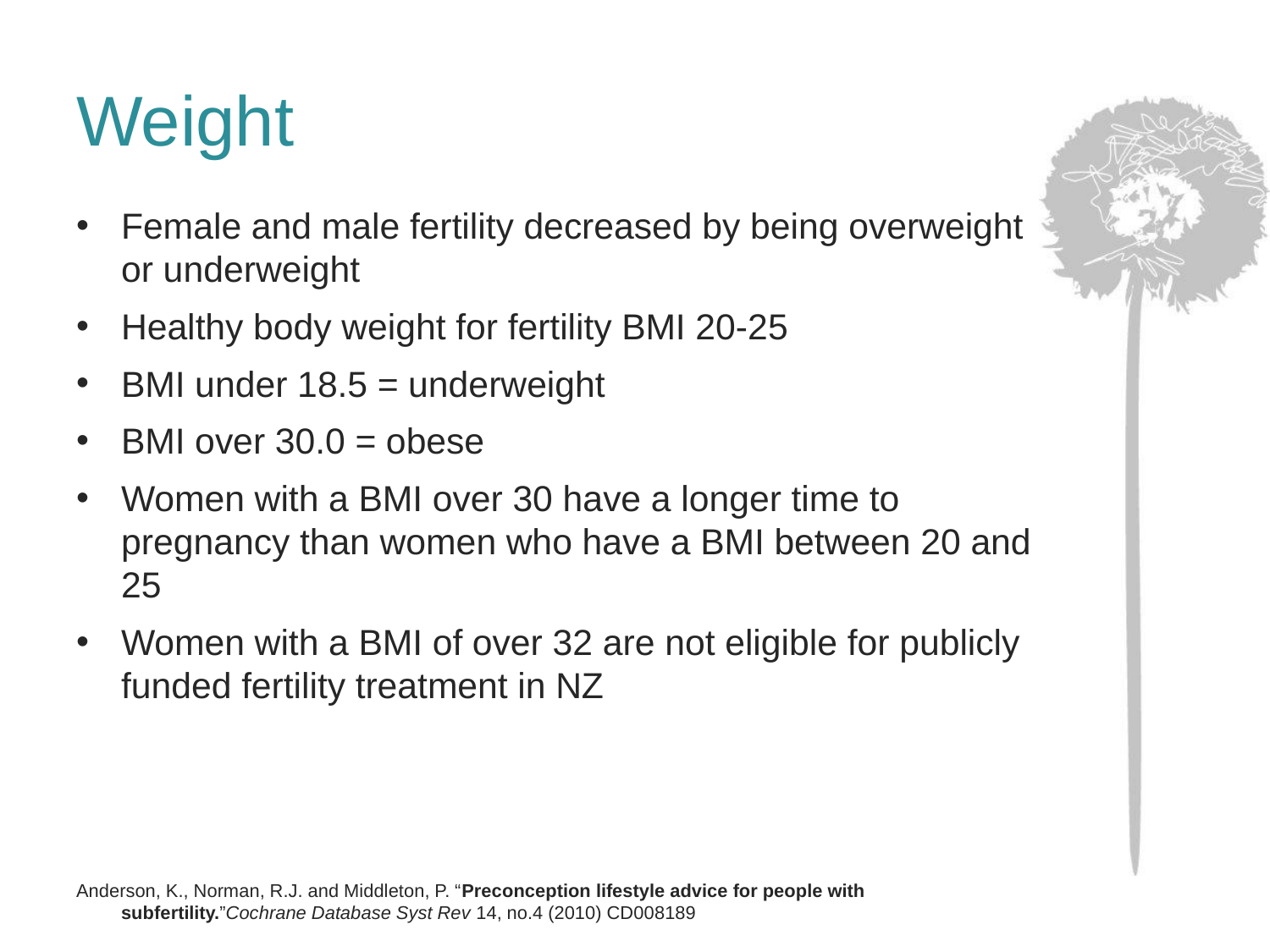

# Weight
Female and male fertility decreased by being overweight or underweight
Healthy body weight for fertility BMI 20-25
BMI under 18.5 = underweight
BMI over 30.0 = obese
Women with a BMI over 30 have a longer time to pregnancy than women who have a BMI between 20 and 25
Women with a BMI of over 32 are not eligible for publicly funded fertility treatment in NZ

Anderson, K., Norman, R.J. and Middleton, P. “Preconception lifestyle advice for people with subfertility.”Cochrane Database Syst Rev 14, no.4 (2010) CD008189